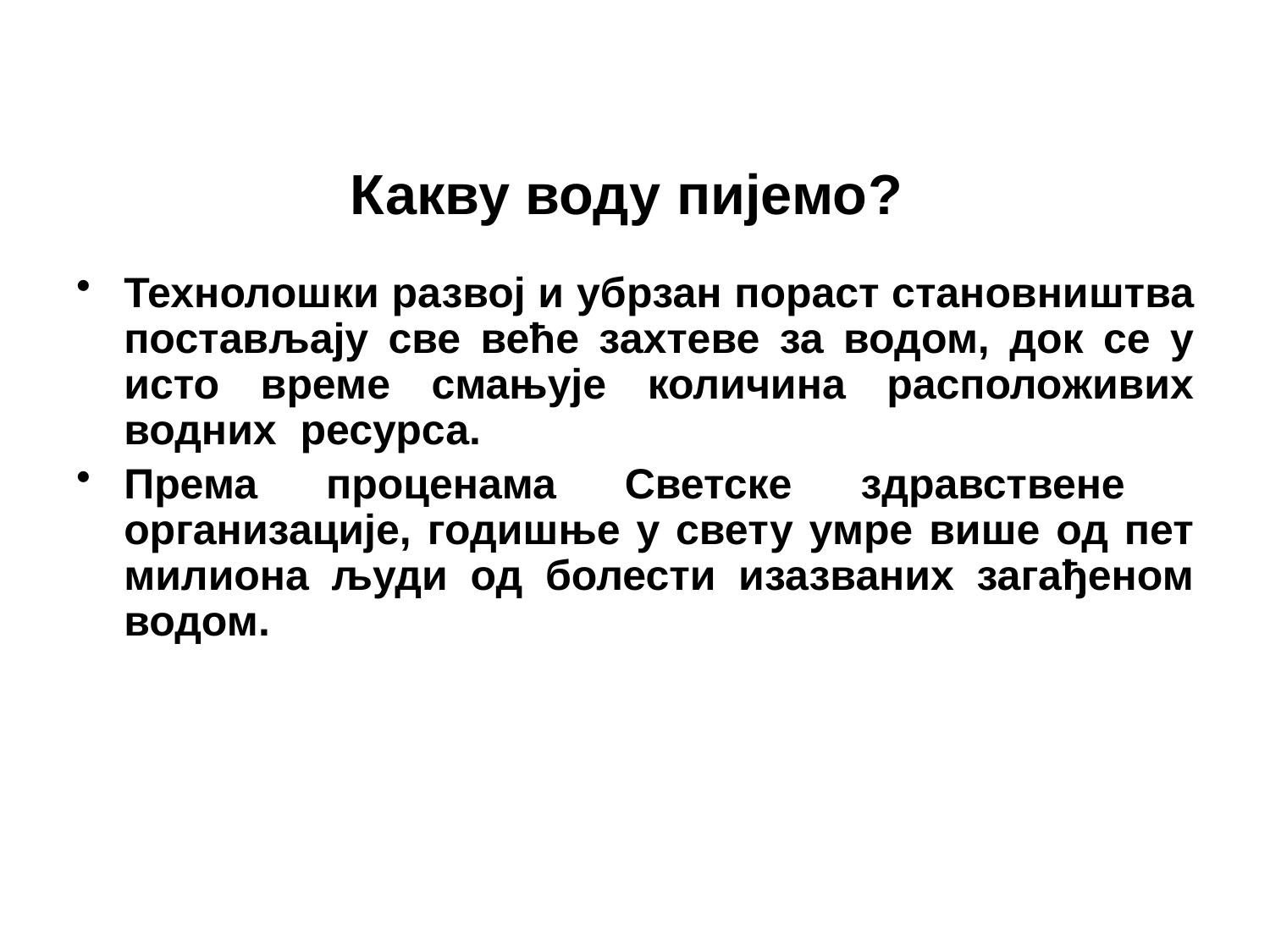

Какву воду пијемо?
Технолошки развој и убрзан пораст становништва постављају све веће захтеве за водом, док се у исто време смањује количина расположивих водних  ресурса.
Према проценама Светске здравствене  организације, годишње у свету умре више од пет милиона људи од болести изазваних загађеном водом.